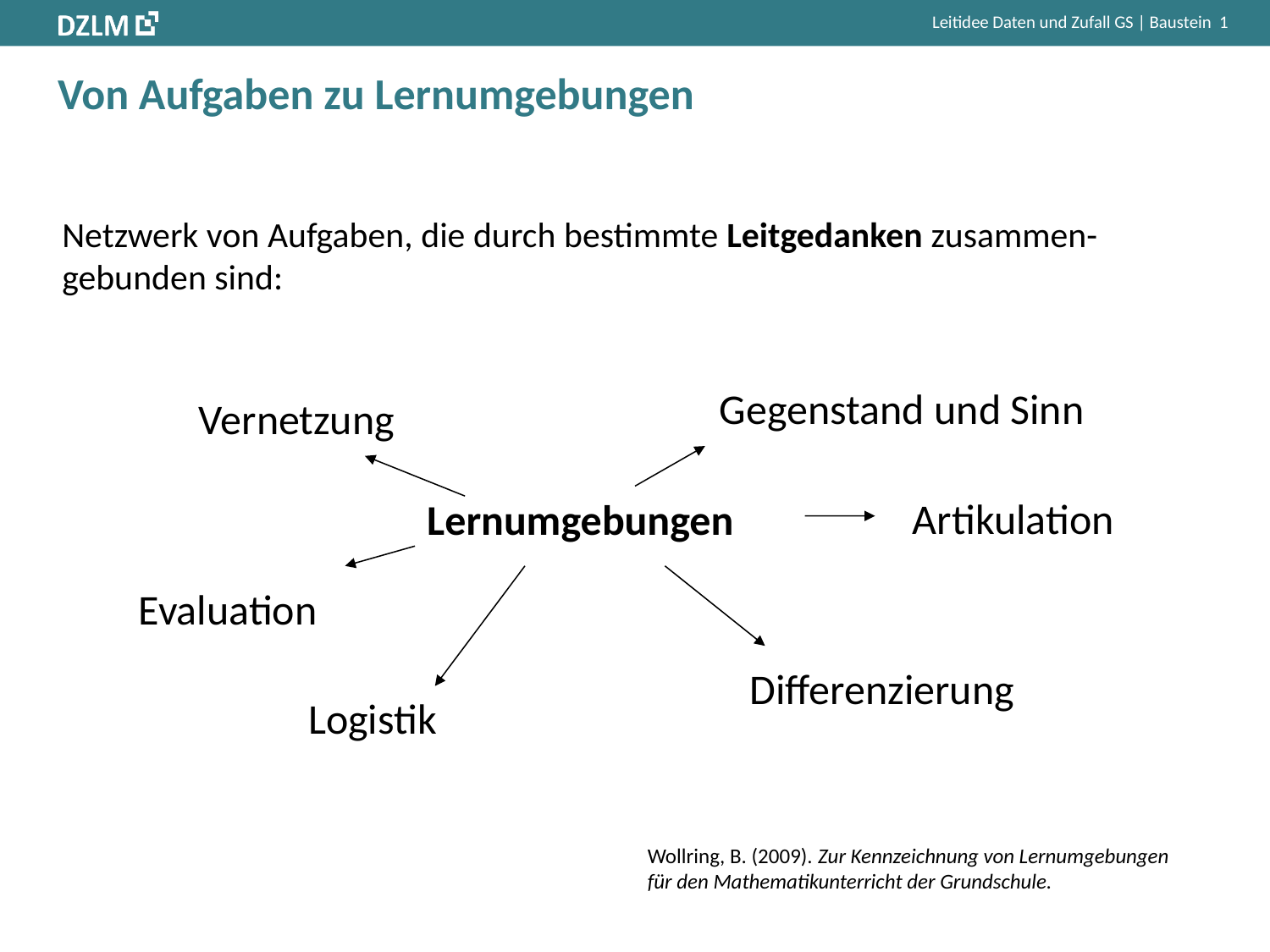

# Von Aufgaben zu Lernumgebungen
Netzwerk von Aufgaben, die durch bestimmte Leitgedanken zusammen-
gebunden sind:
Gegenstand und Sinn
Vernetzung

Artikulation
Lernumgebungen

Evaluation
Differenzierung
Logistik
Wollring, B. (2009). Zur Kennzeichnung von Lernumgebungen für den Mathematikunterricht der Grundschule.